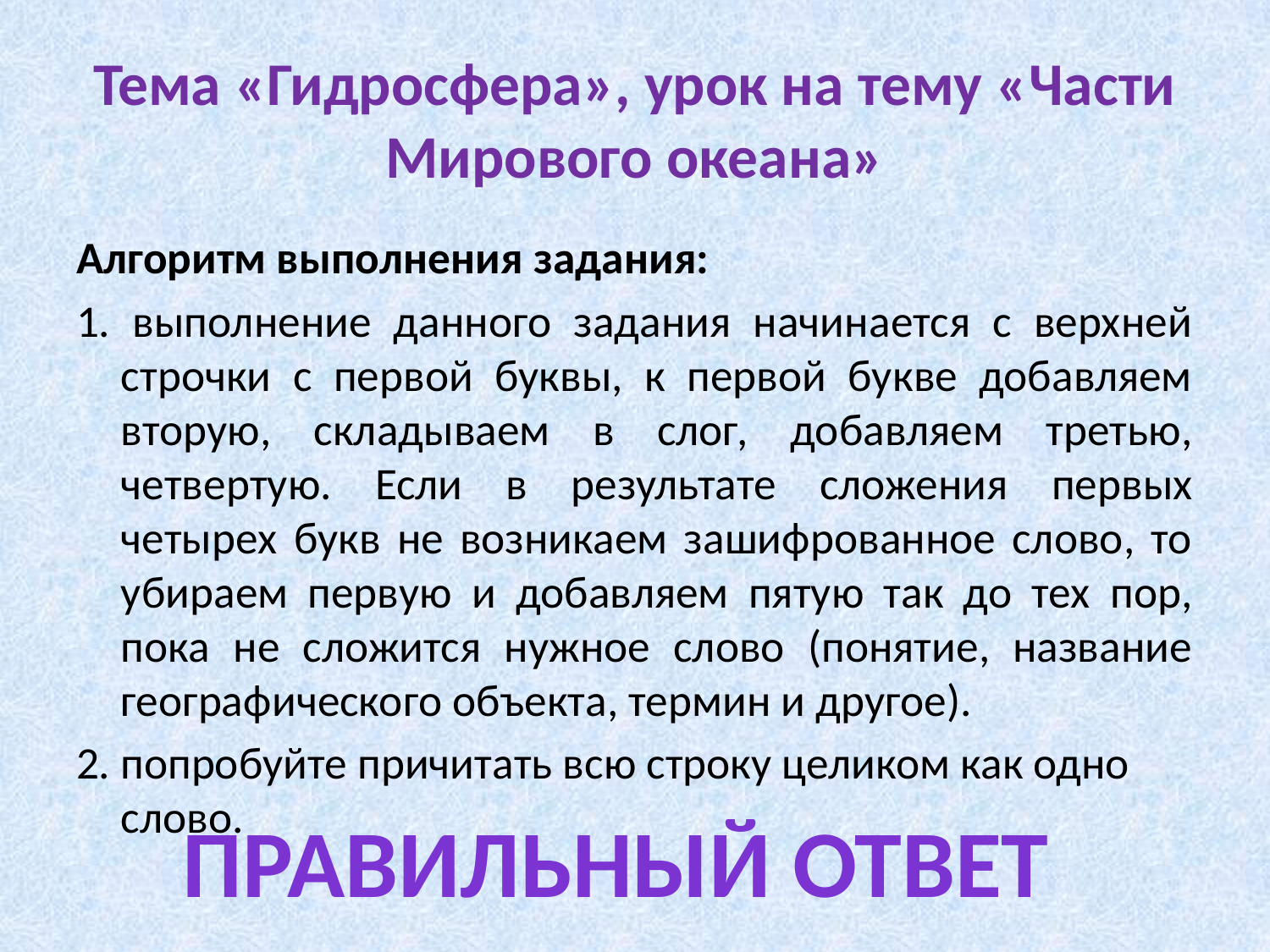

# Тема «Гидросфера», урок на тему «Части Мирового океана»
Алгоритм выполнения задания:
1. выполнение данного задания начинается с верхней строчки с первой буквы, к первой букве добавляем вторую, складываем в слог, добавляем третью, четвертую. Если в результате сложения первых четырех букв не возникаем зашифрованное слово, то убираем первую и добавляем пятую так до тех пор, пока не сложится нужное слово (понятие, название географического объекта, термин и другое).
2. попробуйте причитать всю строку целиком как одно слово.

Правильный ответ